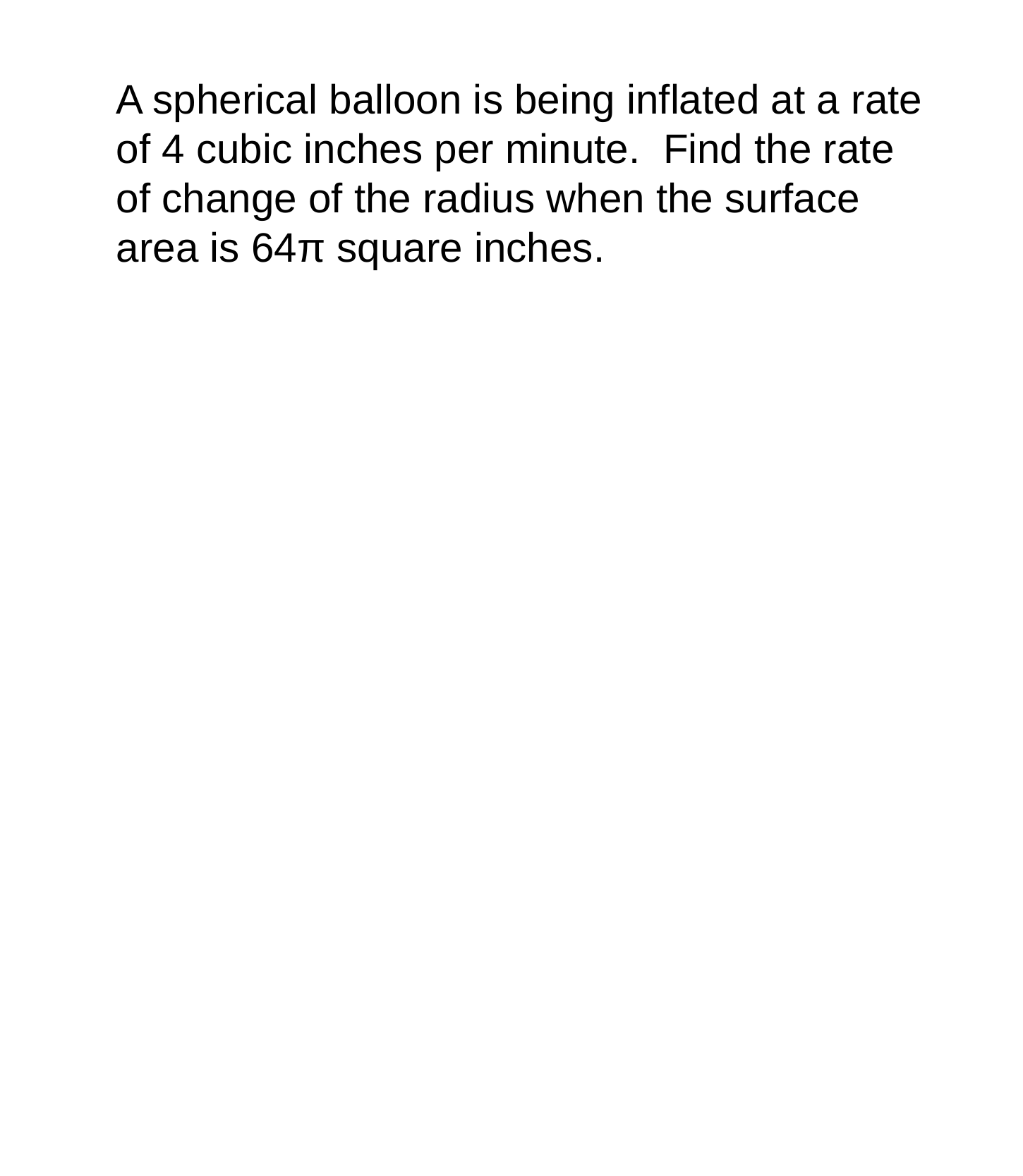

A spherical balloon is being inflated at a rate of 4 cubic inches per minute.  Find the rate of change of the radius when the surface area is 64π square inches.